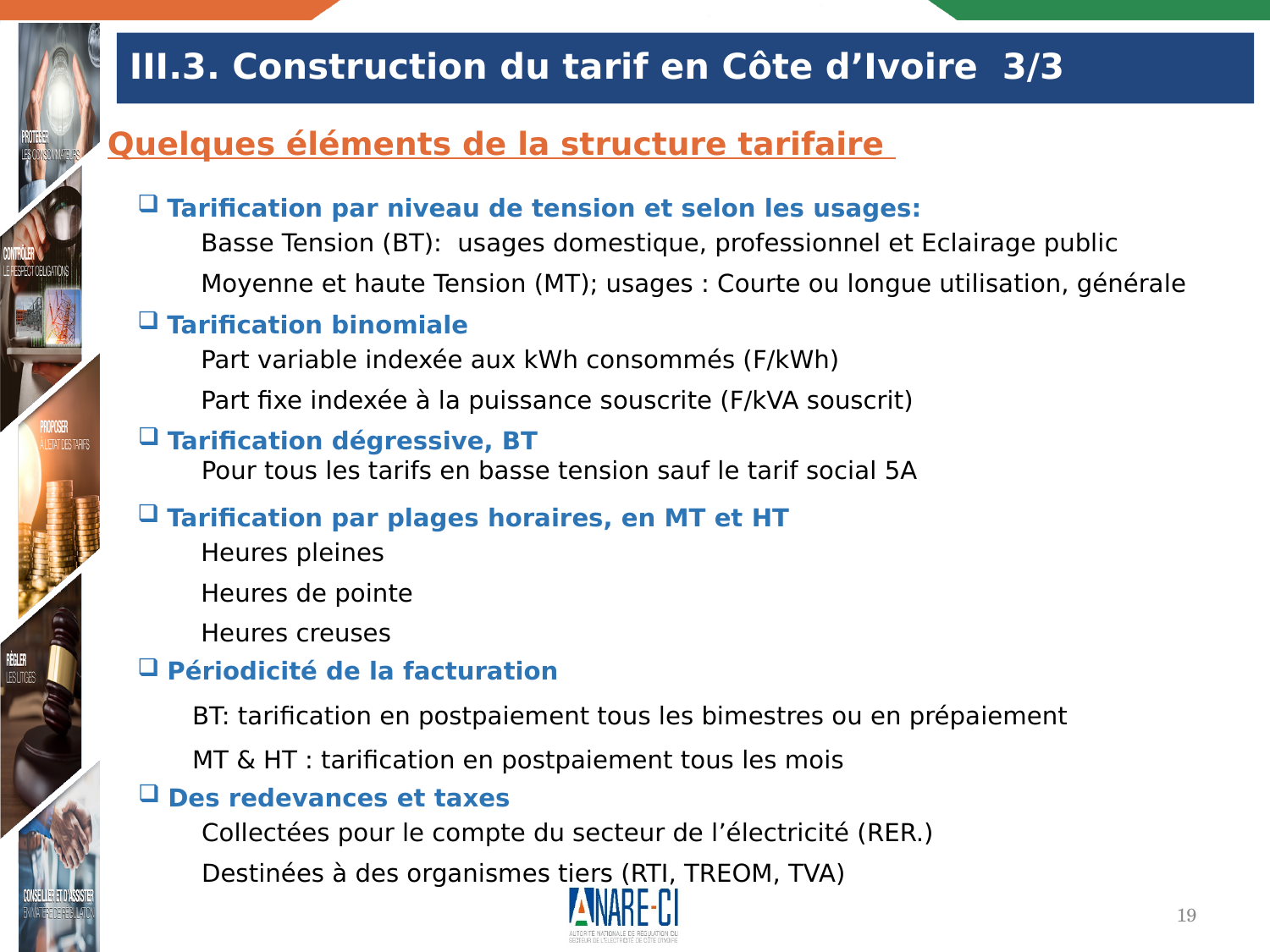

# III.3. Construction du tarif en Côte d’Ivoire  3/3
Quelques éléments de la structure tarifaire
Tarification par niveau de tension et selon les usages:
Basse Tension (BT):  usages domestique, professionnel et Eclairage public
Moyenne et haute Tension (MT); usages : Courte ou longue utilisation, générale
Tarification binomiale
Part variable indexée aux kWh consommés (F/kWh)
Part fixe indexée à la puissance souscrite (F/kVA souscrit)
Tarification dégressive, BT
Pour tous les tarifs en basse tension sauf le tarif social 5A
Tarification par plages horaires, en MT et HT
Heures pleines
Heures de pointe
Heures creuses
Périodicité de la facturation
       BT: tarification en postpaiement tous les bimestres ou en prépaiement
       MT & HT : tarification en postpaiement tous les mois
Des redevances et taxes
Collectées pour le compte du secteur de l’électricité (RER.)
Destinées à des organismes tiers (RTI, TREOM, TVA)
19